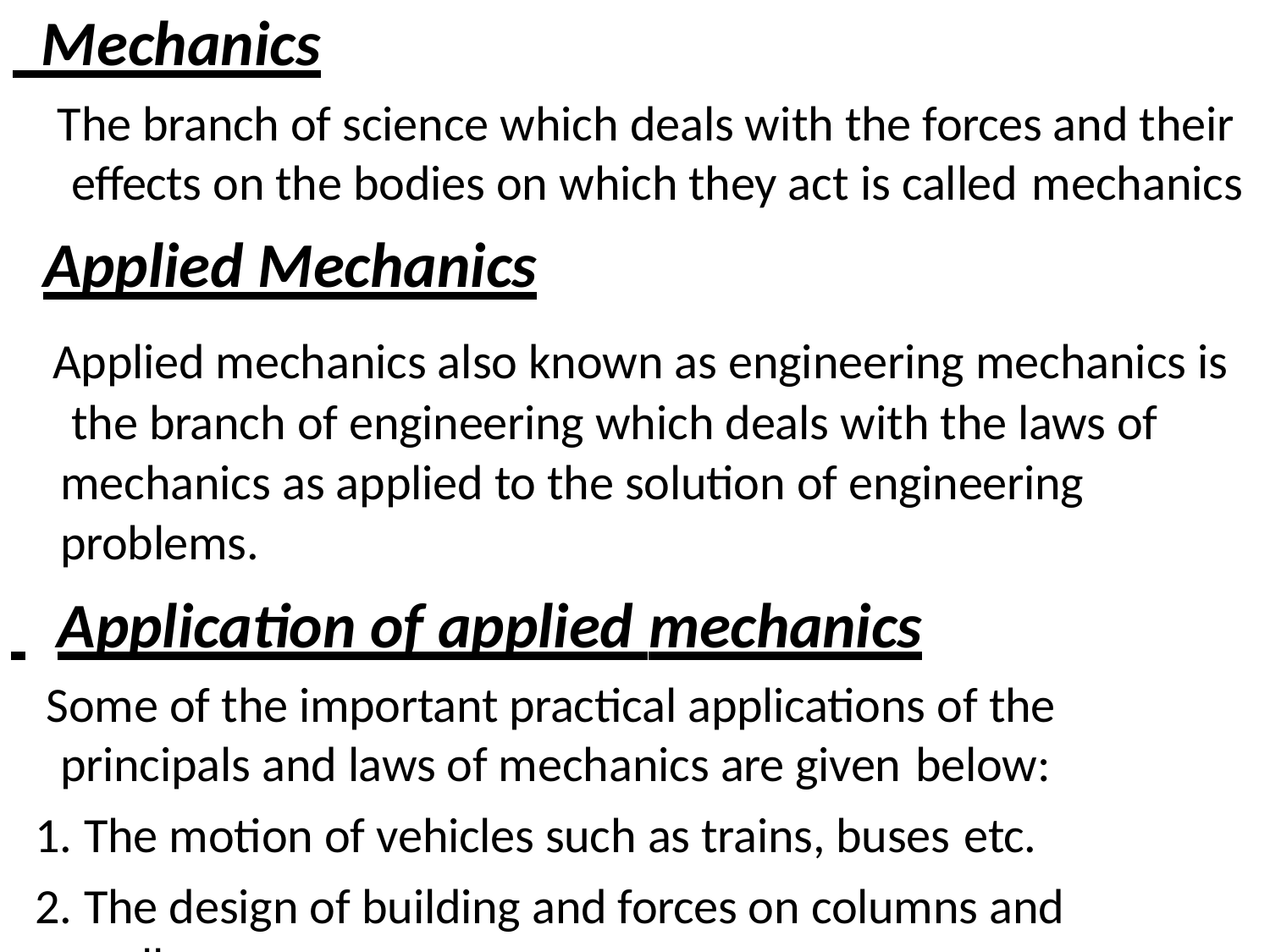

# Mechanics
The branch of science which deals with the forces and their  effects on the bodies on which they act is called mechanics
Applied Mechanics
Applied mechanics also known as engineering mechanics is  the branch of engineering which deals with the laws of  mechanics as applied to the solution of engineering  problems.
 	Application of applied mechanics
Some of the important practical applications of the  principals and laws of mechanics are given below:
The motion of vehicles such as trains, buses etc.
The design of building and forces on columns and walls.